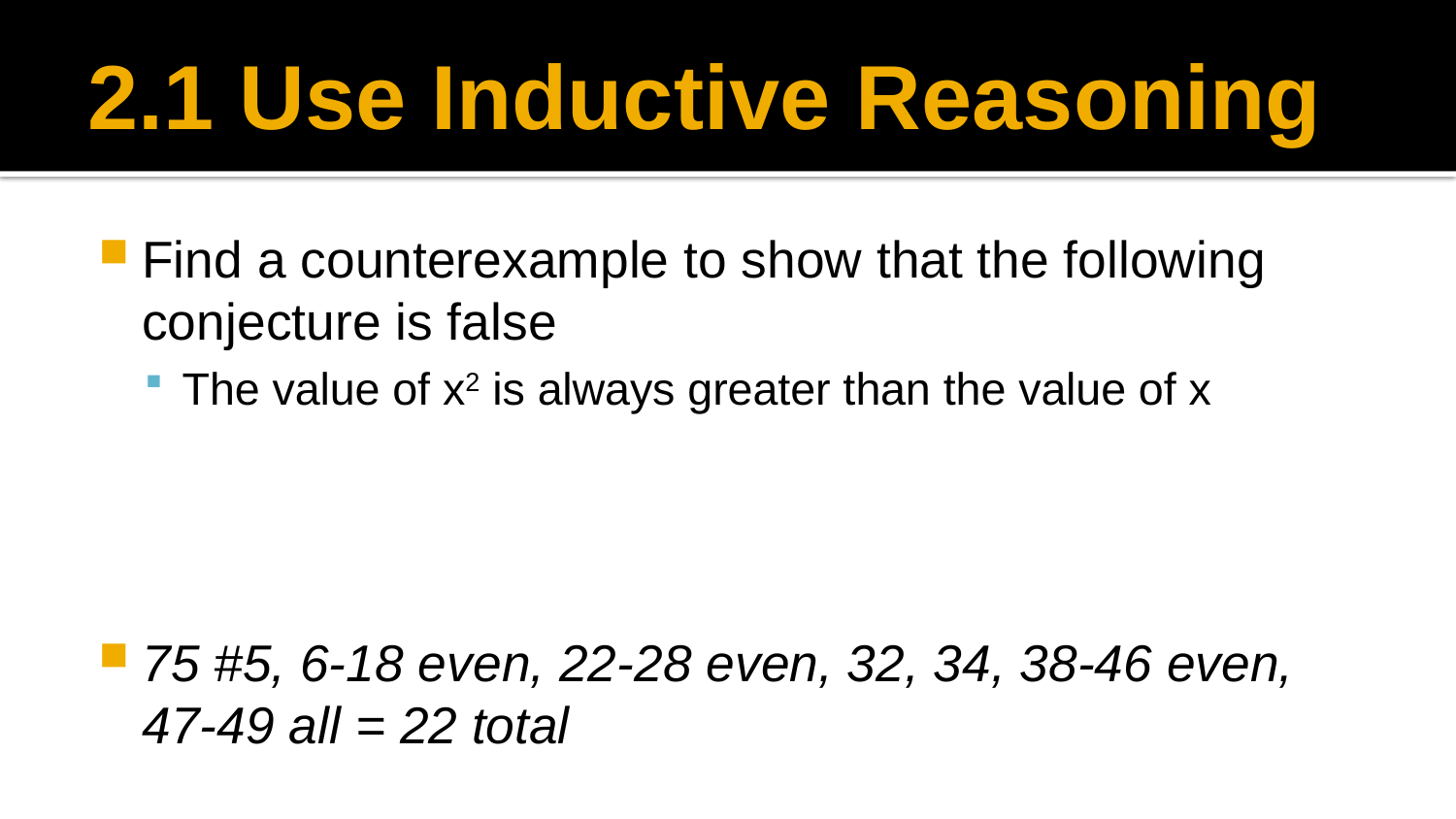

# 2.1 Use Inductive Reasoning
Find a counterexample to show that the following conjecture is false
The value of x2 is always greater than the value of x

75 #5, 6-18 even, 22-28 even, 32, 34, 38-46 even, 47-49 all = 22 total